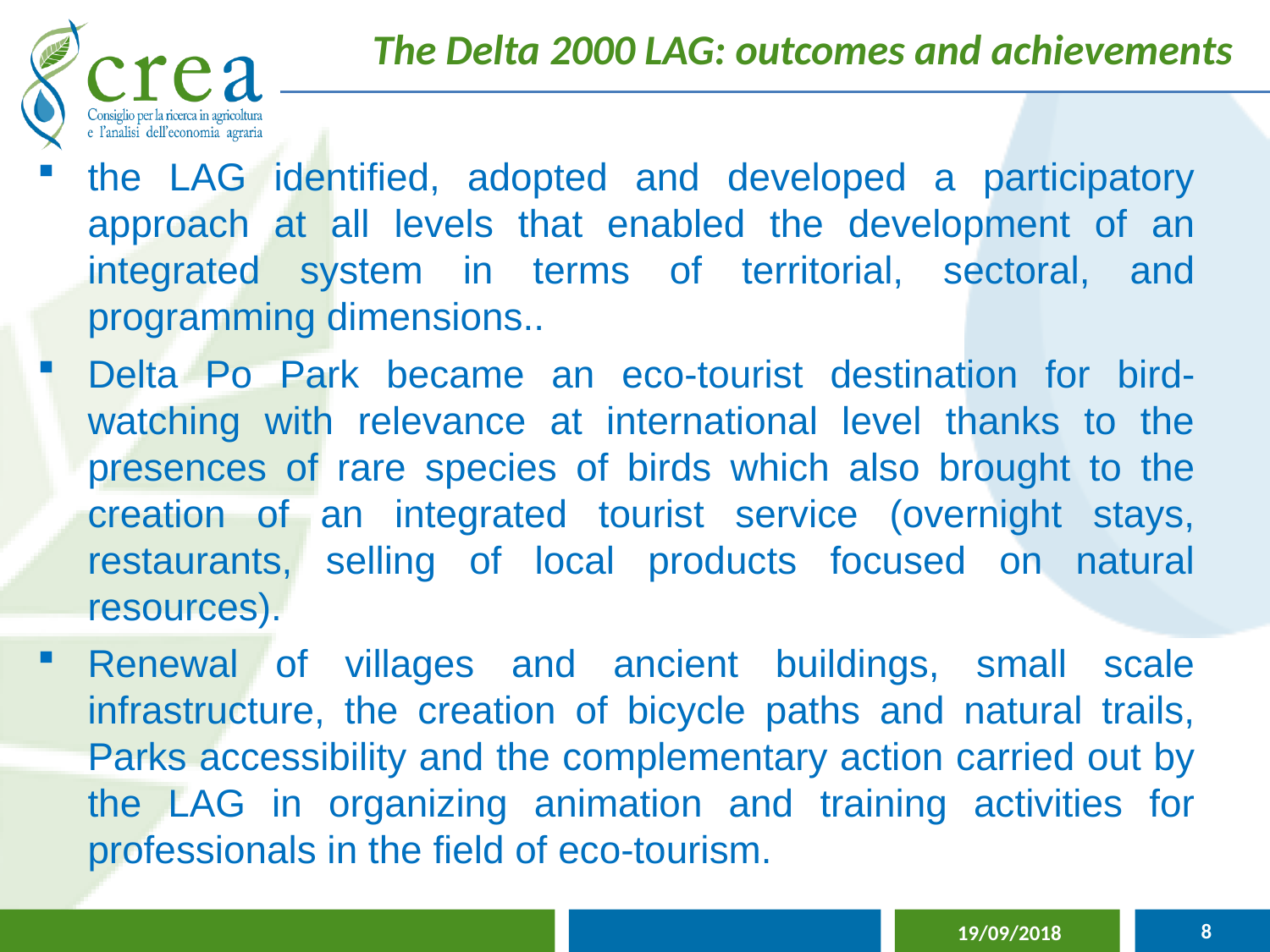

The Delta 2000 LAG: outcomes and achievements
the LAG identified, adopted and developed a participatory approach at all levels that enabled the development of an integrated system in terms of territorial, sectoral, and programming dimensions..
Delta Po Park became an eco-tourist destination for bird-watching with relevance at international level thanks to the presences of rare species of birds which also brought to the creation of an integrated tourist service (overnight stays, restaurants, selling of local products focused on natural resources).
Renewal of villages and ancient buildings, small scale infrastructure, the creation of bicycle paths and natural trails, Parks accessibility and the complementary action carried out by the LAG in organizing animation and training activities for professionals in the field of eco-tourism.